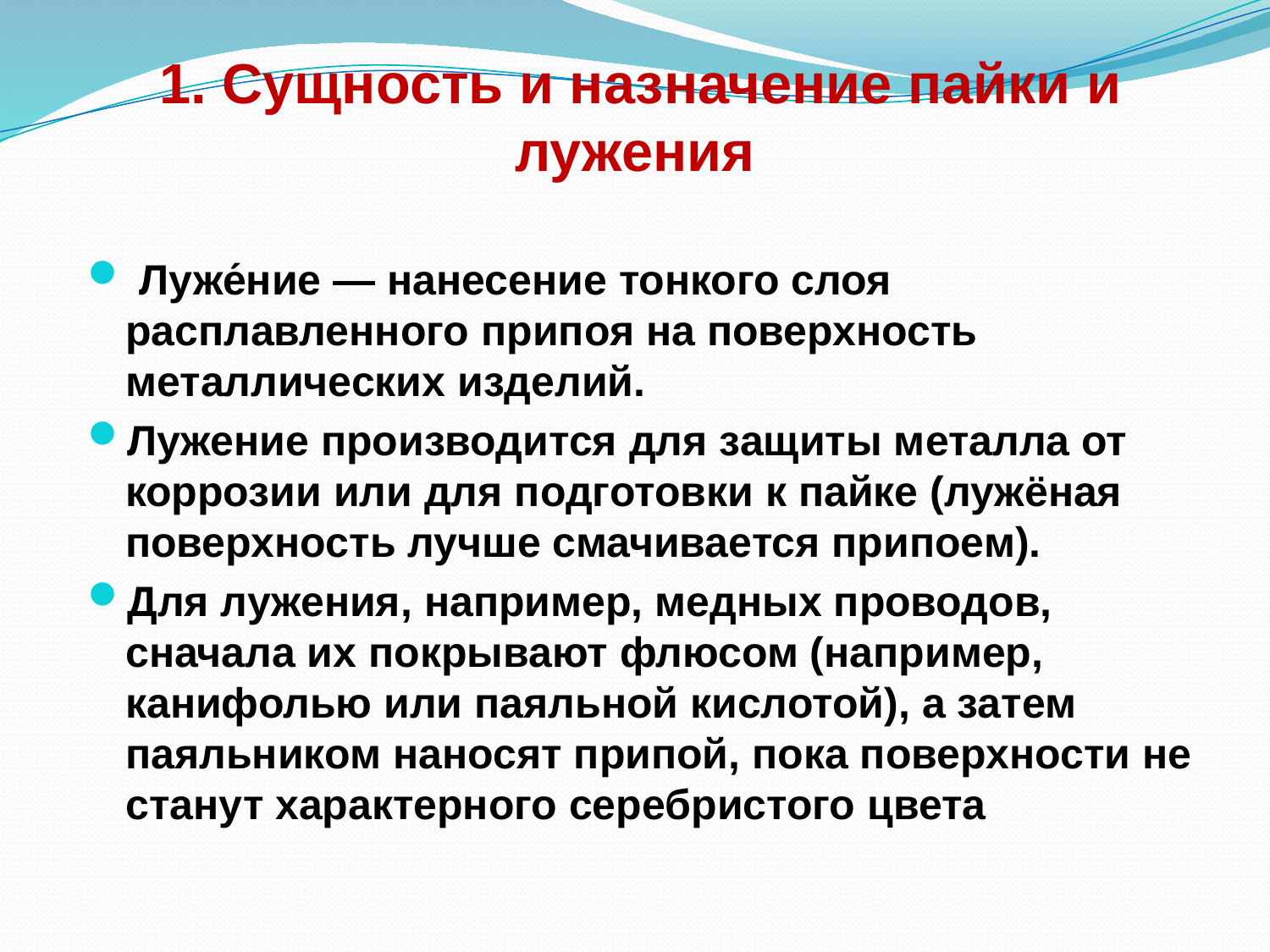

# 1. Сущность и назначение пайки и лужения
 Луже́ние — нанесение тонкого слоя расплавленного припоя на поверхность металлических изделий.
Лужение производится для защиты металла от коррозии или для подготовки к пайке (лужёная поверхность лучше смачивается припоем).
Для лужения, например, медных проводов, сначала их покрывают флюсом (например, канифолью или паяльной кислотой), а затем паяльником наносят припой, пока поверхности не станут характерного серебристого цвета